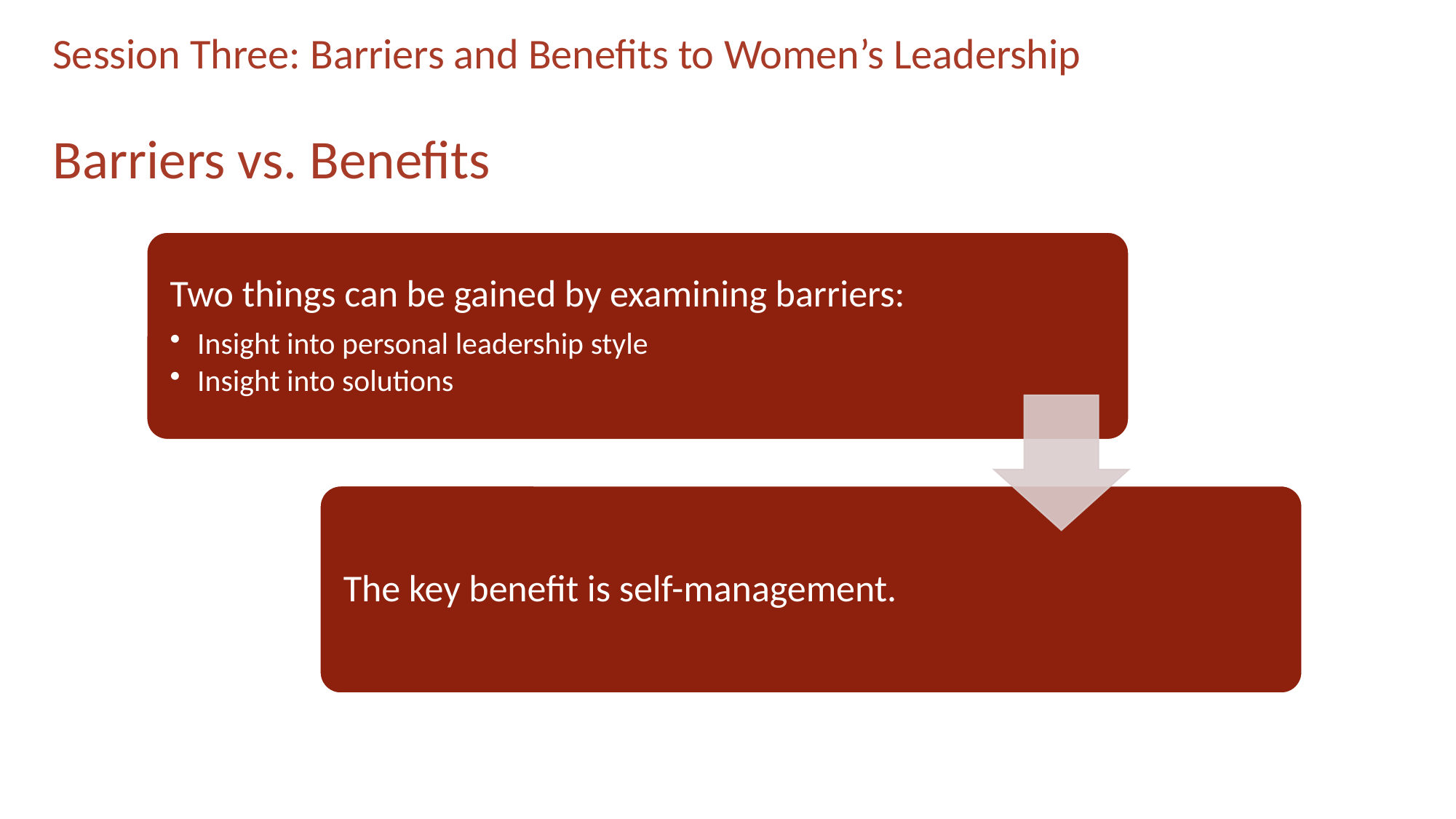

# Session Three: Barriers and Benefits to Women’s Leadership
Barriers vs. Benefits
Two things can be gained by examining barriers:
Insight into personal leadership style
Insight into solutions
The key benefit is self-management.